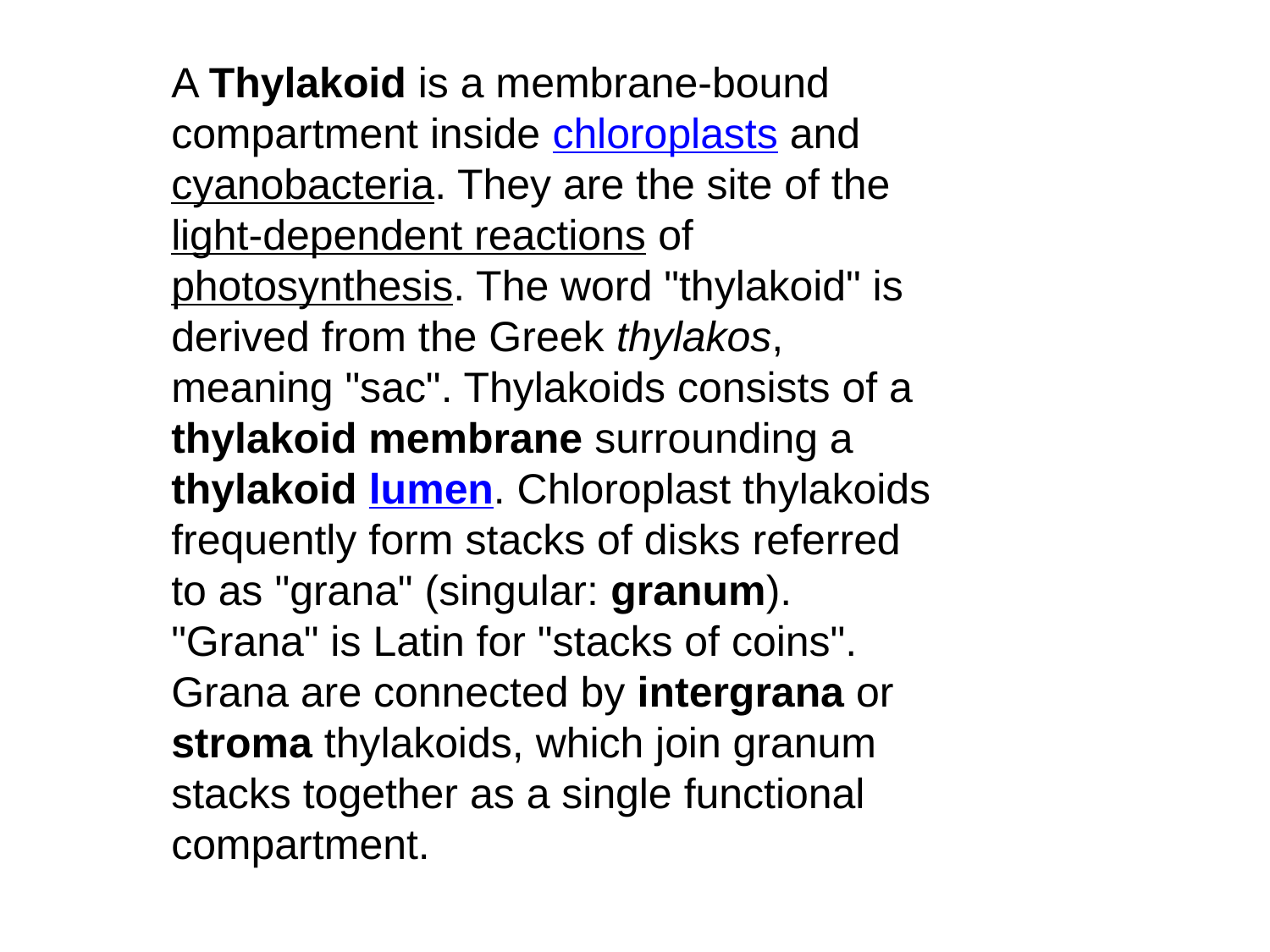

A Thylakoid is a membrane-bound compartment inside chloroplasts and cyanobacteria. They are the site of the light-dependent reactions of photosynthesis. The word "thylakoid" is derived from the Greek thylakos, meaning "sac". Thylakoids consists of a thylakoid membrane surrounding a thylakoid lumen. Chloroplast thylakoids frequently form stacks of disks referred to as "grana" (singular: granum). "Grana" is Latin for "stacks of coins". Grana are connected by intergrana or stroma thylakoids, which join granum stacks together as a single functional compartment.